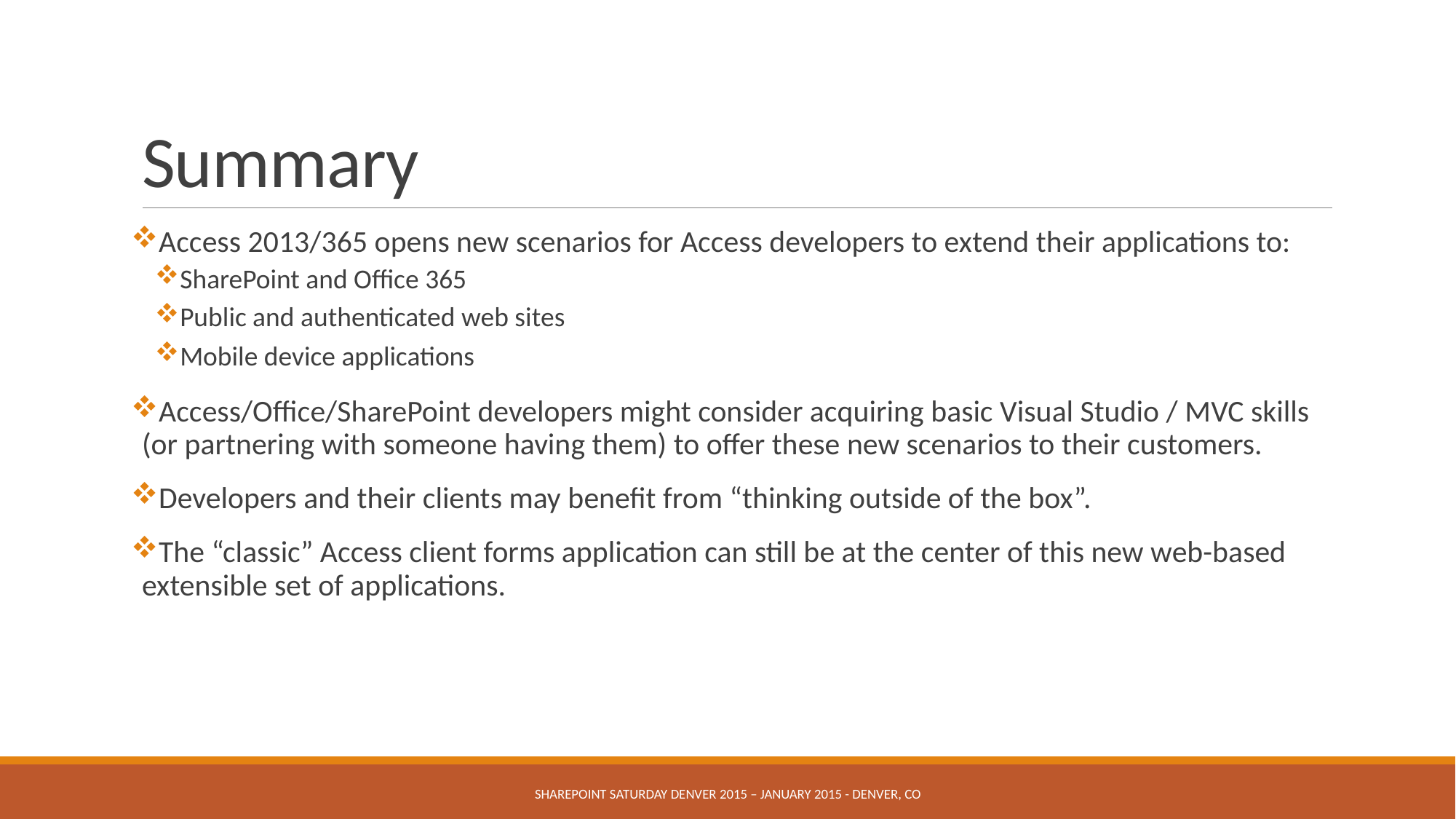

# Summary
Access 2013/365 opens new scenarios for Access developers to extend their applications to:
SharePoint and Office 365
Public and authenticated web sites
Mobile device applications
Access/Office/SharePoint developers might consider acquiring basic Visual Studio / MVC skills (or partnering with someone having them) to offer these new scenarios to their customers.
Developers and their clients may benefit from “thinking outside of the box”.
The “classic” Access client forms application can still be at the center of this new web-based extensible set of applications.
SHAREPOINT SATURDAY DENVER 2015 – January 2015 - DENVER, CO